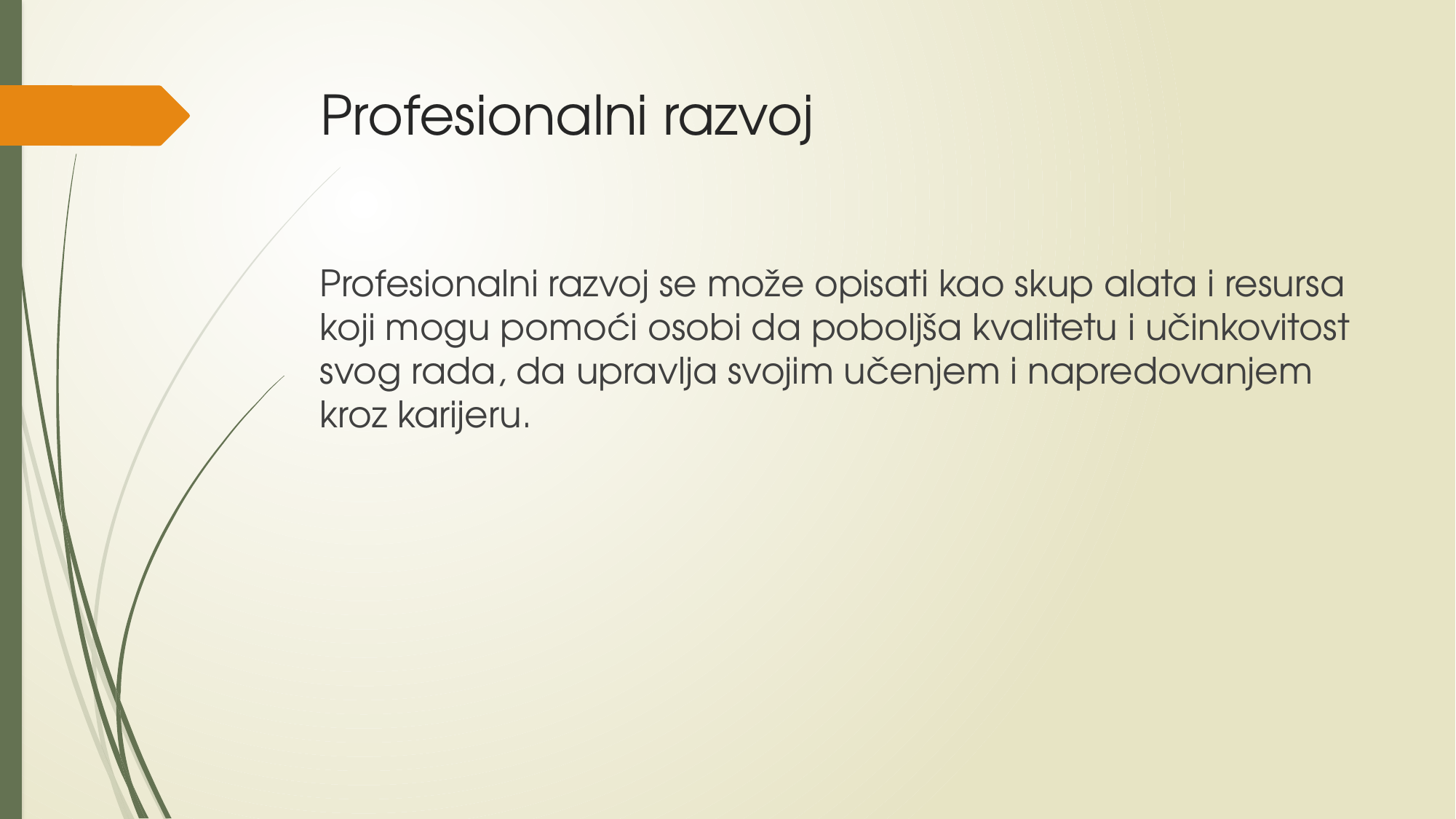

# Profesionalni razvoj
Profesionalni razvoj se može opisati kao skup alata i resursa koji mogu pomoći osobi da poboljša kvalitetu i učinkovitost svog rada, da upravlja svojim učenjem i napredovanjem kroz karijeru.